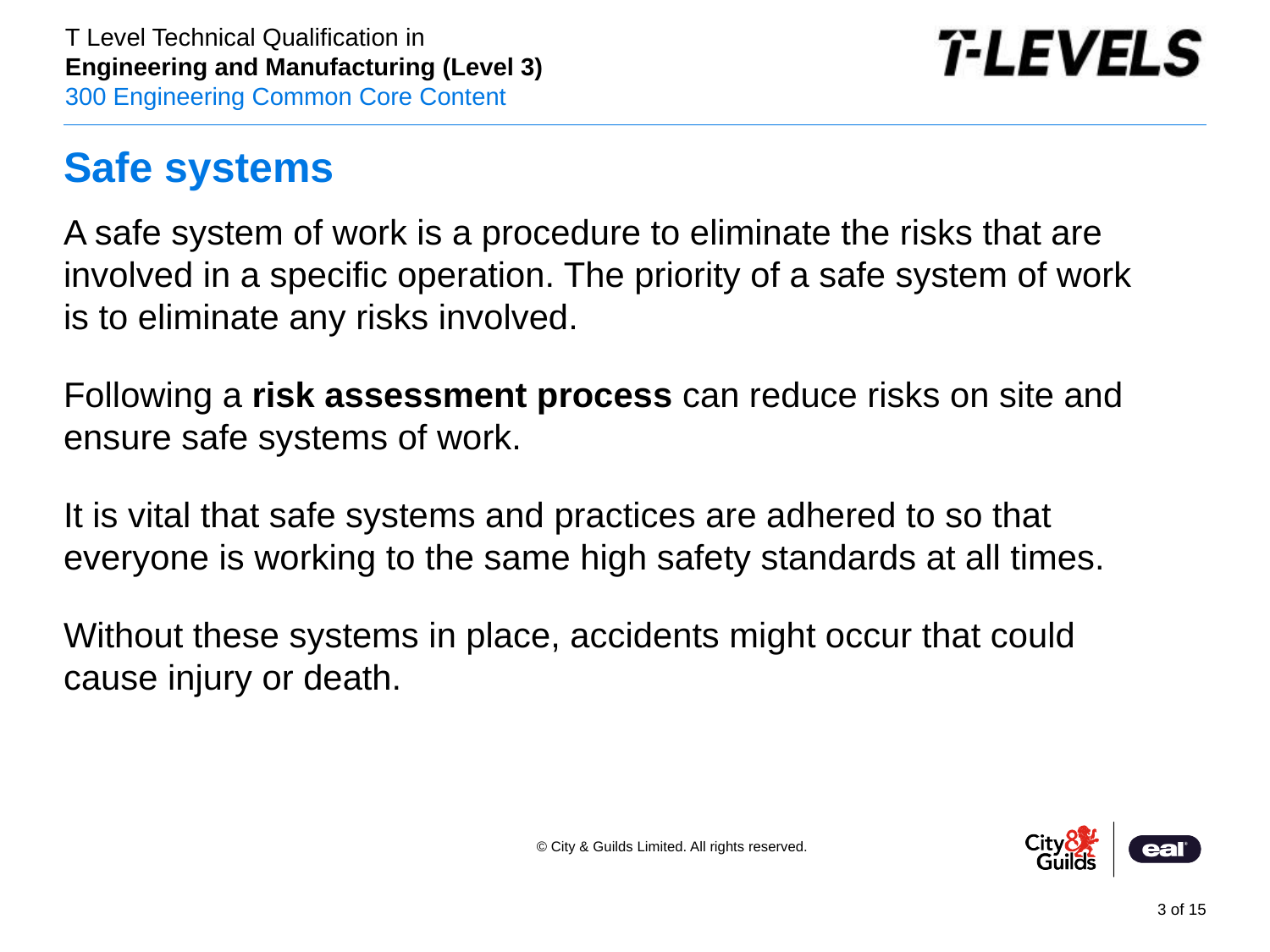

# Safe systems

PowerPoint presentation
A safe system of work is a procedure to eliminate the risks that are involved in a specific operation. The priority of a safe system of work is to eliminate any risks involved.
Following a risk assessment process can reduce risks on site and ensure safe systems of work.
It is vital that safe systems and practices are adhered to so that everyone is working to the same high safety standards at all times.
Without these systems in place, accidents might occur that could cause injury or death.